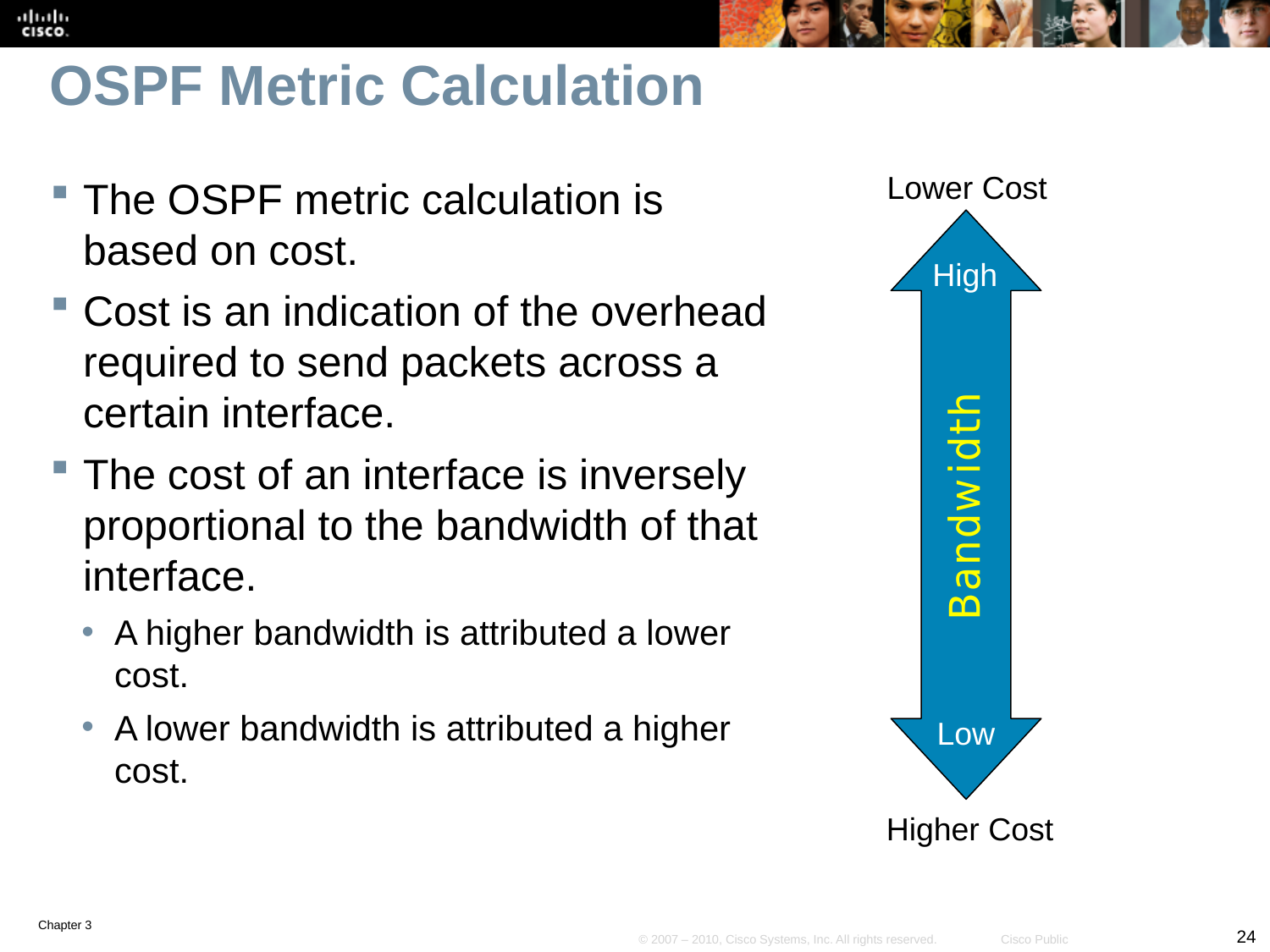

# OSPF Metric Calculation
Lower Cost
Bandwidth
High
Low
Higher Cost
The OSPF metric calculation is based on cost.
Cost is an indication of the overhead required to send packets across a certain interface.
The cost of an interface is inversely proportional to the bandwidth of that interface.
A higher bandwidth is attributed a lower cost.
A lower bandwidth is attributed a higher cost.